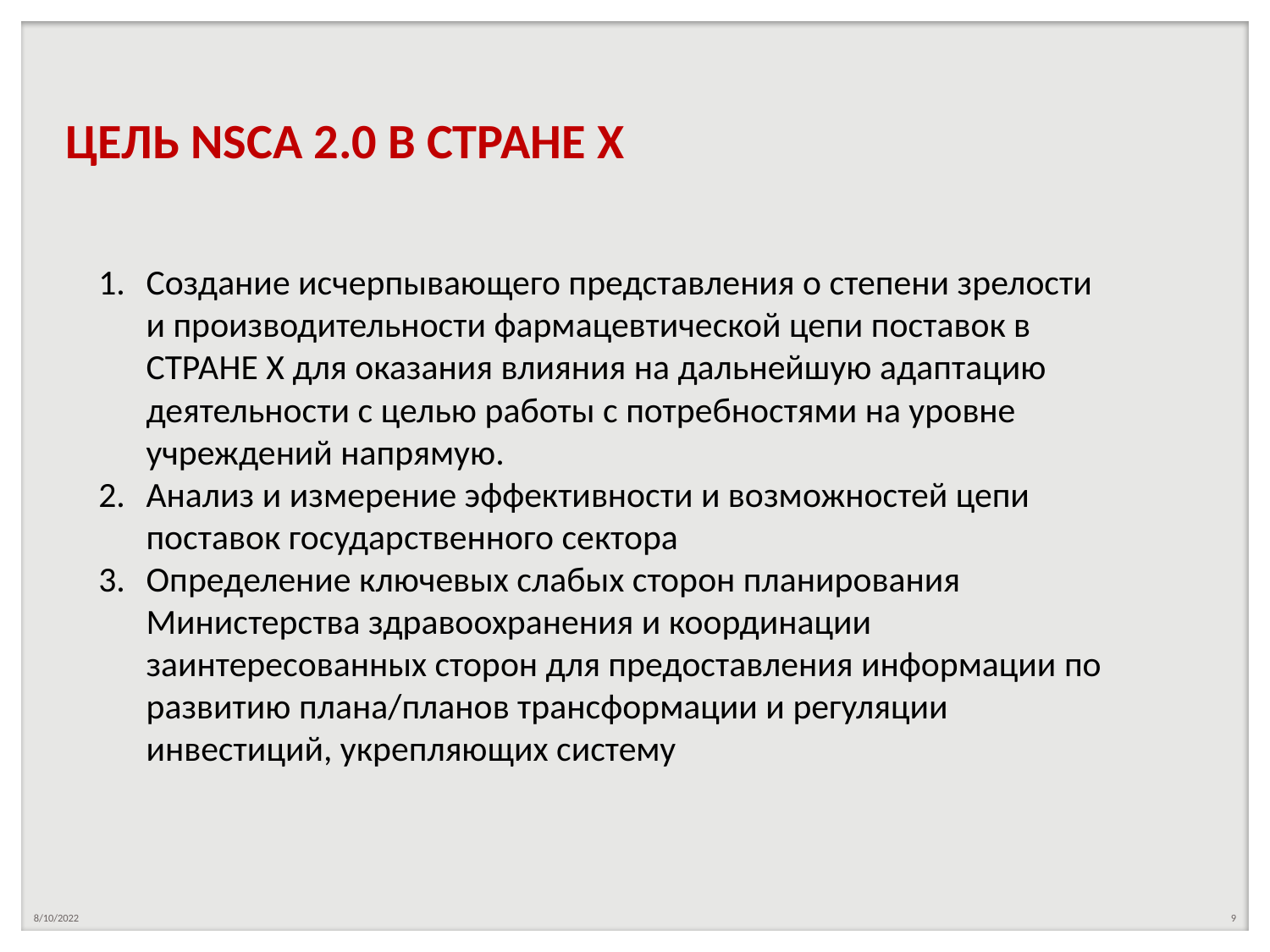

# ЦЕЛЬ NSCA 2.0 В СТРАНЕ Х
Создание исчерпывающего представления о степени зрелости и производительности фармацевтической цепи поставок в СТРАНЕ Х для оказания влияния на дальнейшую адаптацию деятельности с целью работы с потребностями на уровне учреждений напрямую.
Анализ и измерение эффективности и возможностей цепи поставок государственного сектора
Определение ключевых слабых сторон планирования Министерства здравоохранения и координации заинтересованных сторон для предоставления информации по развитию плана/планов трансформации и регуляции инвестиций, укрепляющих систему

8/10/2022
9